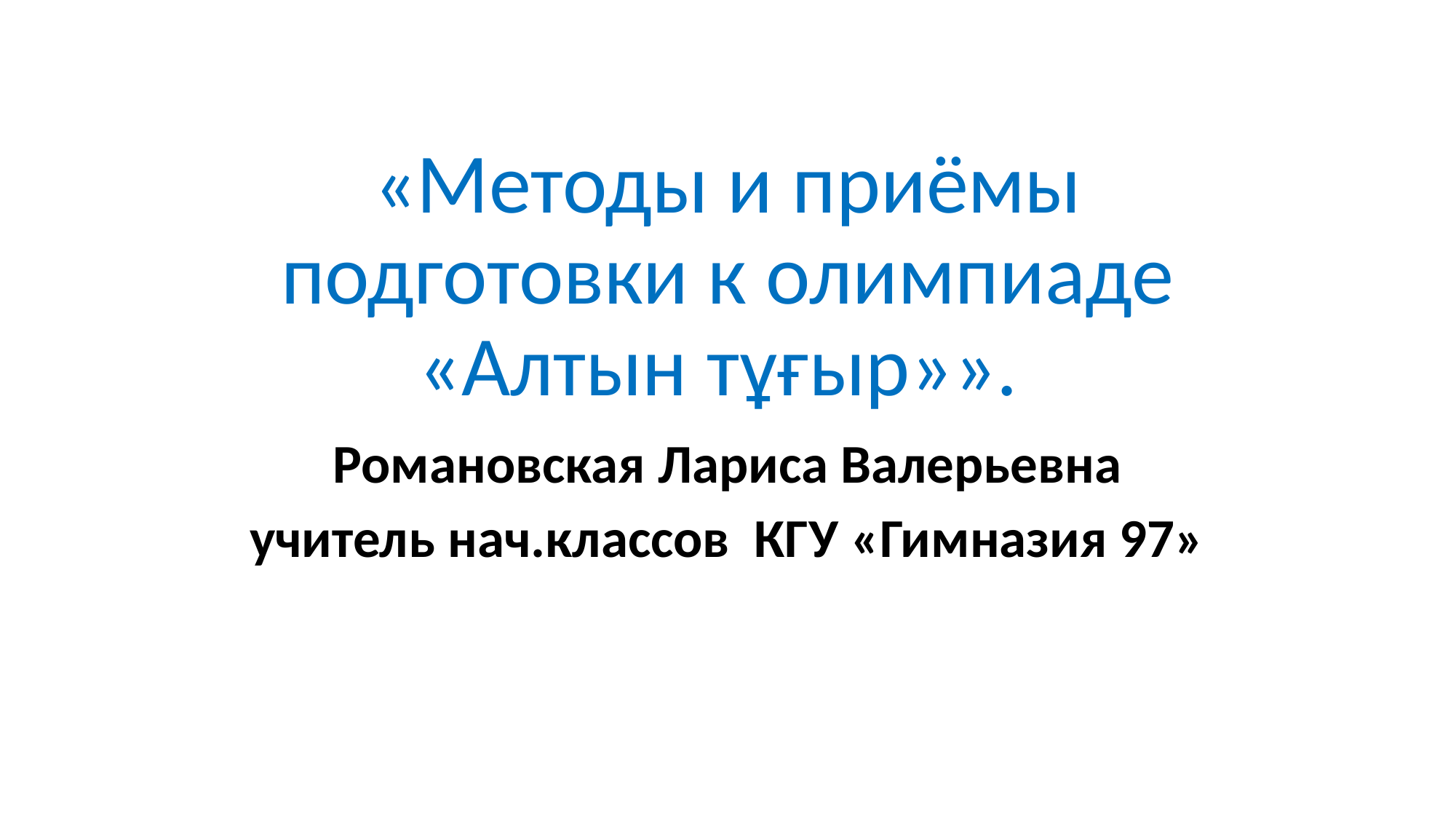

# «Методы и приёмы подготовки к олимпиаде «Алтын тұғыр»».
Романовская Лариса Валерьевна
учитель нач.классов  КГУ «Гимназия 97»